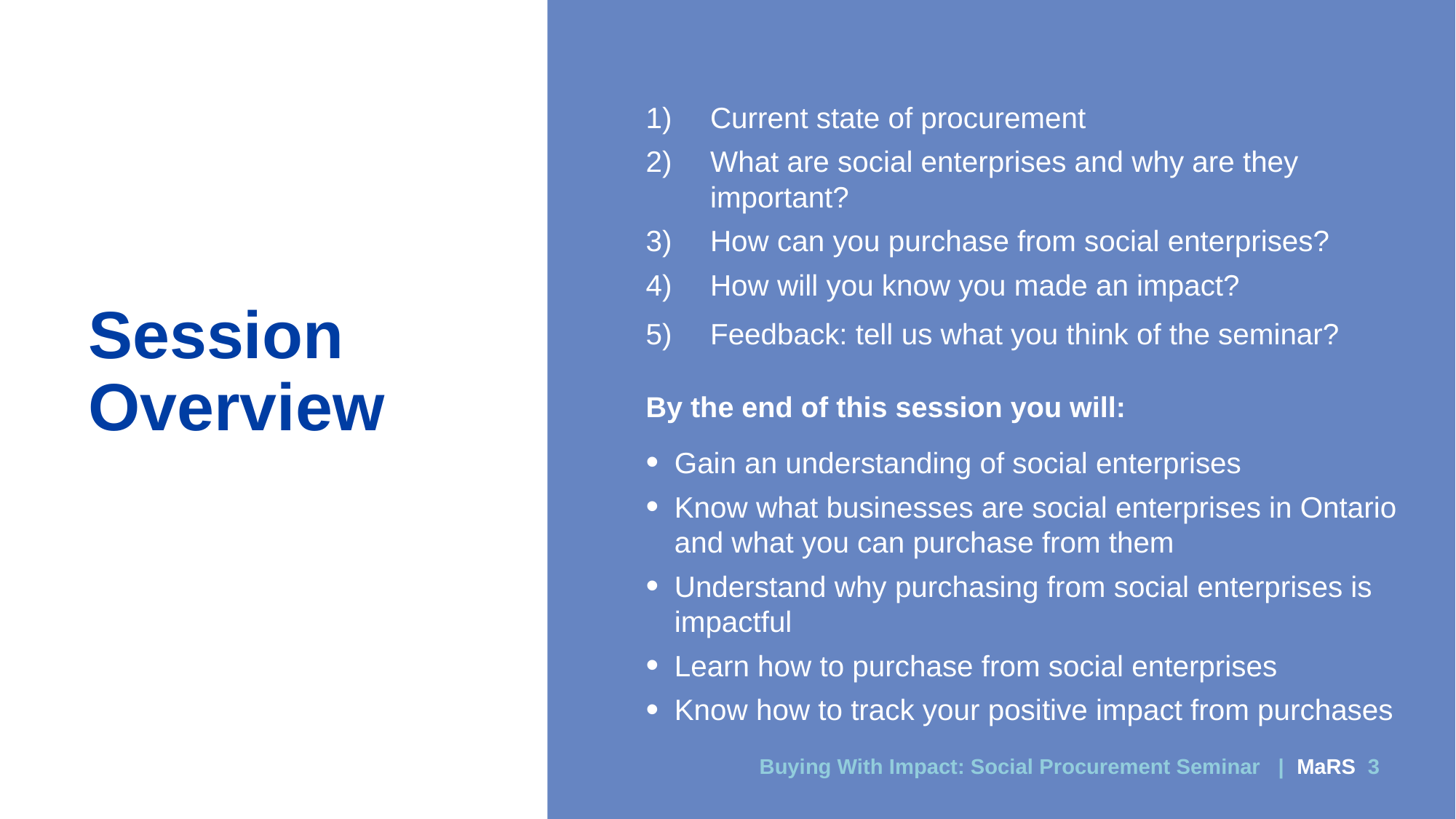

Current state of procurement
What are social enterprises and why are they important?
How can you purchase from social enterprises?
How will you know you made an impact?
Feedback: tell us what you think of the seminar?

By the end of this session you will:
Gain an understanding of social enterprises
Know what businesses are social enterprises in Ontario and what you can purchase from them
Understand why purchasing from social enterprises is impactful
Learn how to purchase from social enterprises
Know how to track your positive impact from purchases
# Session Overview